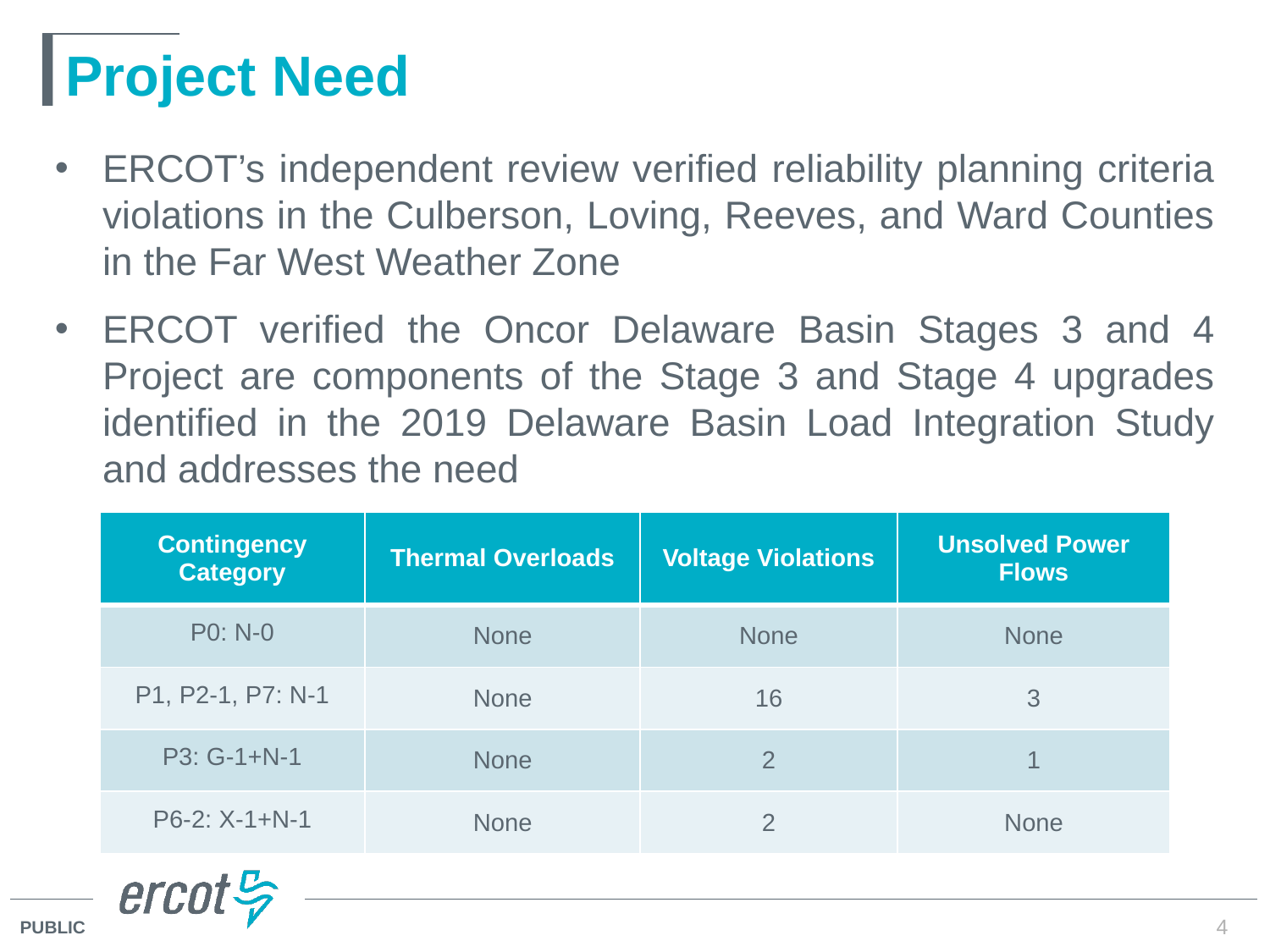

# Project Need
ERCOT’s independent review verified reliability planning criteria violations in the Culberson, Loving, Reeves, and Ward Counties in the Far West Weather Zone
ERCOT verified the Oncor Delaware Basin Stages 3 and 4 Project are components of the Stage 3 and Stage 4 upgrades identified in the 2019 Delaware Basin Load Integration Study and addresses the need
| Contingency Category | Thermal Overloads | Voltage Violations | Unsolved Power Flows |
| --- | --- | --- | --- |
| P0: N-0 | None | None | None |
| P1, P2-1, P7: N-1 | None | 16 | 3 |
| P3: G-1+N-1 | None | 2 | 1 |
| P6-2: X-1+N-1 | None | 2 | None |
4